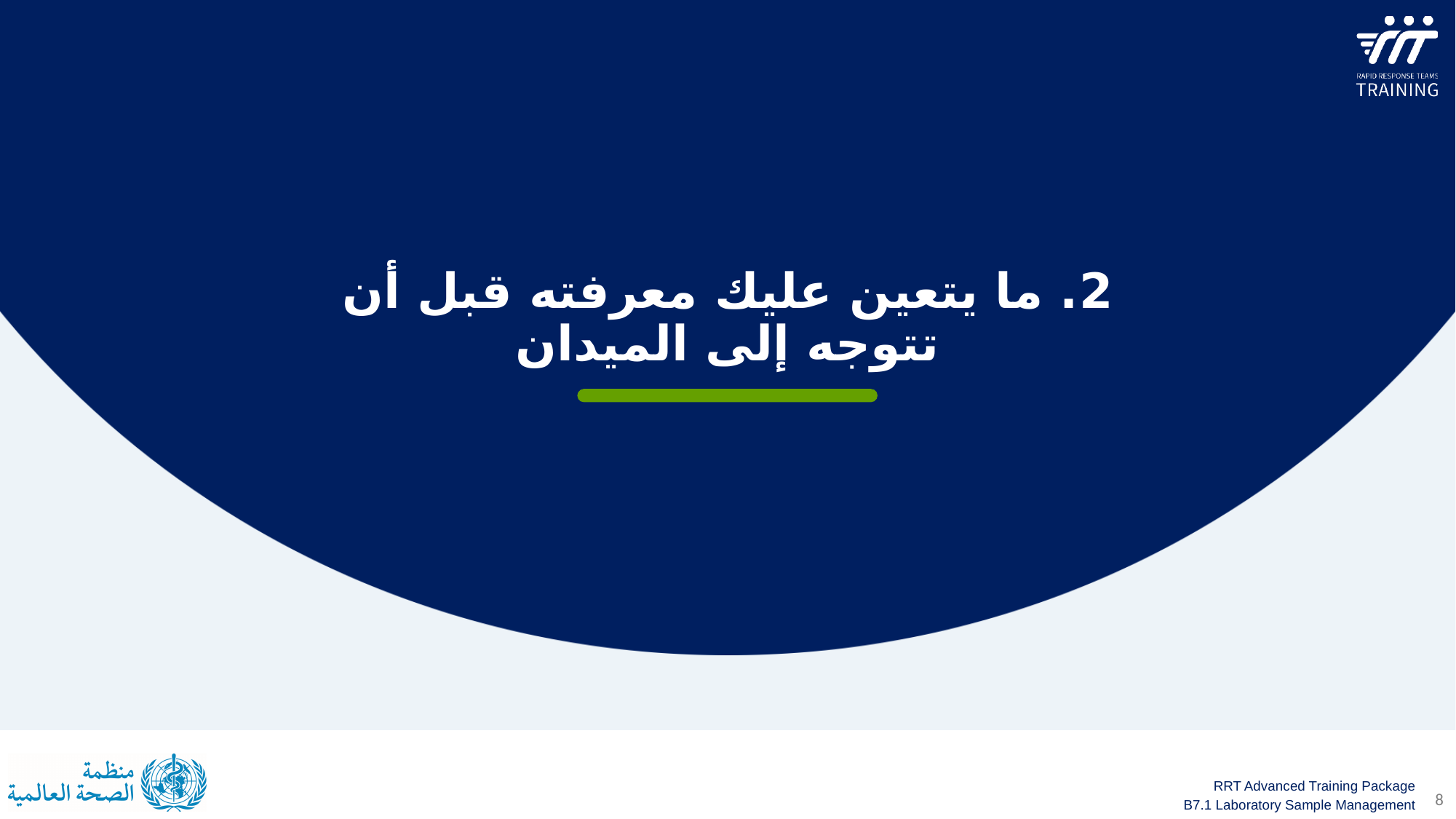

2. ما يتعين عليك معرفته قبل أن تتوجه إلى الميدان